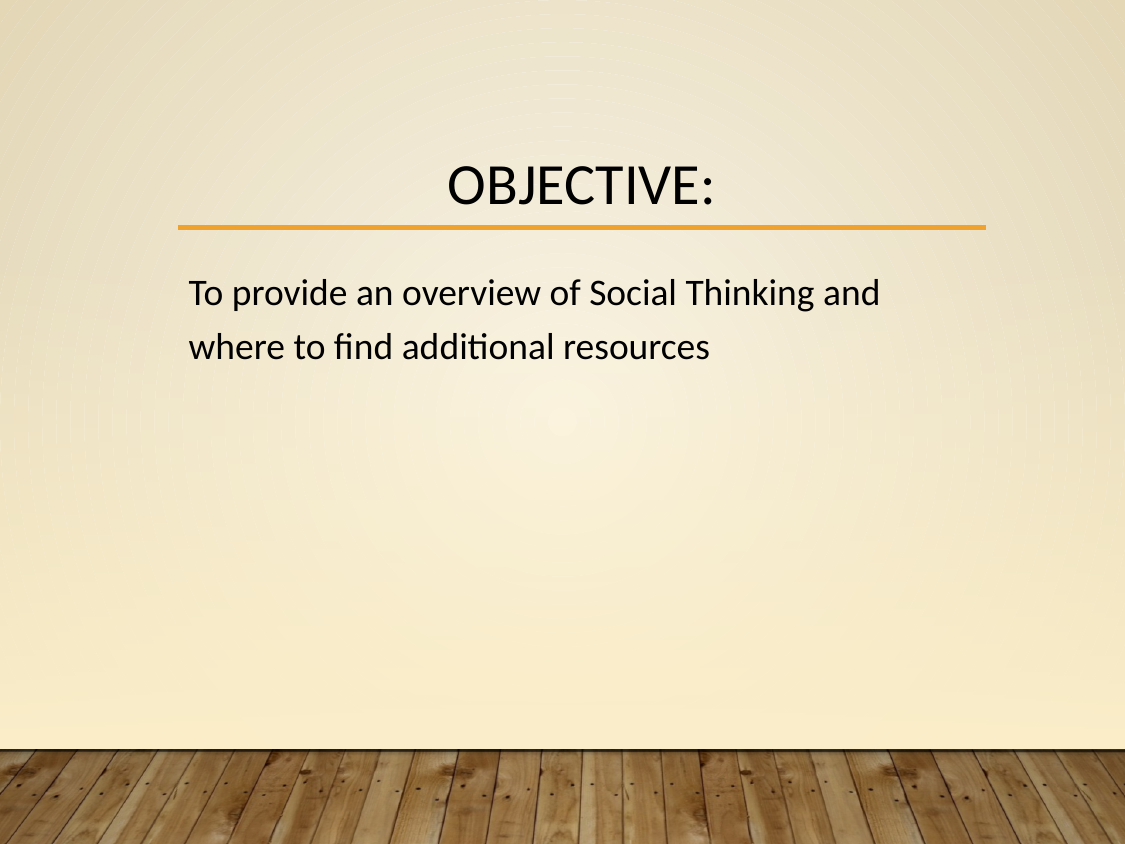

# Objective:
To provide an overview of Social Thinking and where to find additional resources